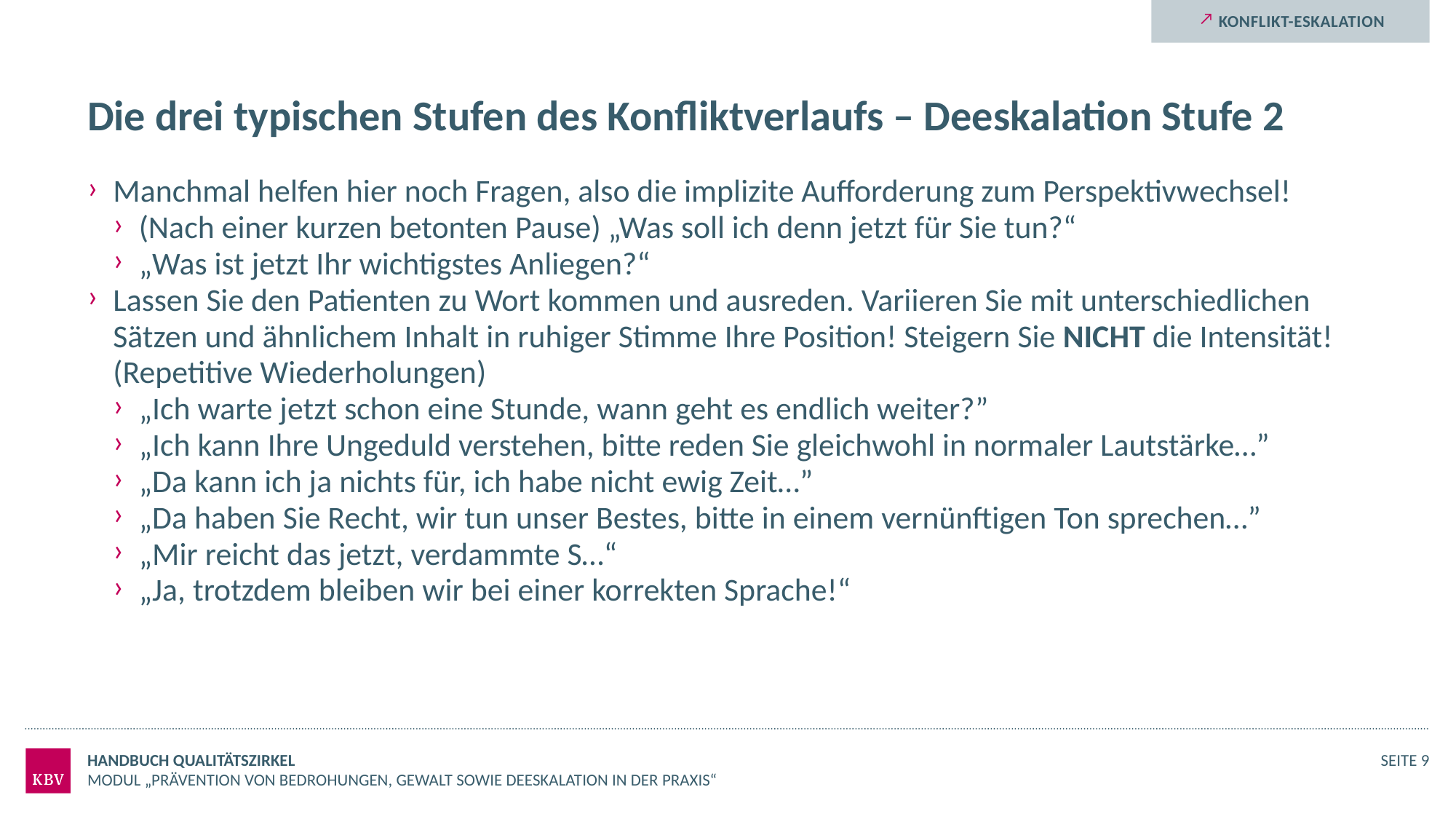

Konflikt-Eskalation
# Die drei typischen Stufen des Konfliktverlaufs – Deeskalation Stufe 2
Manchmal helfen hier noch Fragen, also die implizite Aufforderung zum Perspektivwechsel!
(Nach einer kurzen betonten Pause) „Was soll ich denn jetzt für Sie tun?“
„Was ist jetzt Ihr wichtigstes Anliegen?“
Lassen Sie den Patienten zu Wort kommen und ausreden. Variieren Sie mit unterschiedlichen Sätzen und ähnlichem Inhalt in ruhiger Stimme Ihre Position! Steigern Sie NICHT die Intensität! (Repetitive Wiederholungen)
„Ich warte jetzt schon eine Stunde, wann geht es endlich weiter?”
„Ich kann Ihre Ungeduld verstehen, bitte reden Sie gleichwohl in normaler Lautstärke…”
„Da kann ich ja nichts für, ich habe nicht ewig Zeit…”
„Da haben Sie Recht, wir tun unser Bestes, bitte in einem vernünftigen Ton sprechen…”
„Mir reicht das jetzt, verdammte S…“
„Ja, trotzdem bleiben wir bei einer korrekten Sprache!“
Handbuch Qualitätszirkel
Seite 9
Modul „Prävention von Bedrohungen, Gewalt sowie Deeskalation in der Praxis“